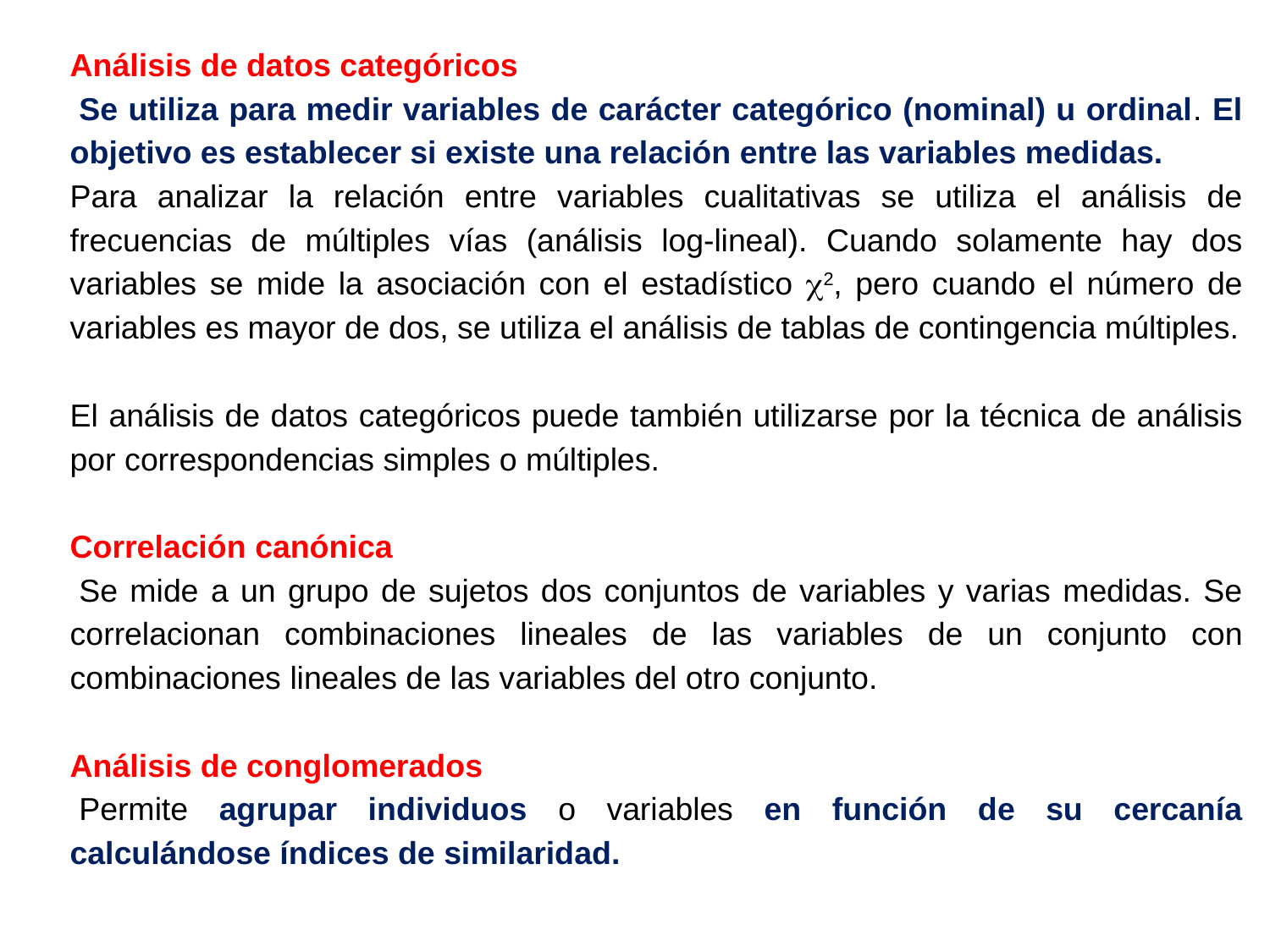

Análisis de datos categóricos
 Se utiliza para medir variables de carácter categórico (nominal) u ordinal. El objetivo es establecer si existe una relación entre las variables medidas.
Para analizar la relación entre variables cualitativas se utiliza el análisis de frecuencias de múltiples vías (análisis log-lineal). Cuando solamente hay dos variables se mide la asociación con el estadístico χ2, pero cuando el número de variables es mayor de dos, se utiliza el análisis de tablas de contingencia múltiples.

El análisis de datos categóricos puede también utilizarse por la técnica de análisis por correspondencias simples o múltiples.

Correlación canónica
 Se mide a un grupo de sujetos dos conjuntos de variables y varias medidas. Se correlacionan combinaciones lineales de las variables de un conjunto con combinaciones lineales de las variables del otro conjunto.

Análisis de conglomerados
 Permite agrupar individuos o variables en función de su cercanía calculándose índices de similaridad.